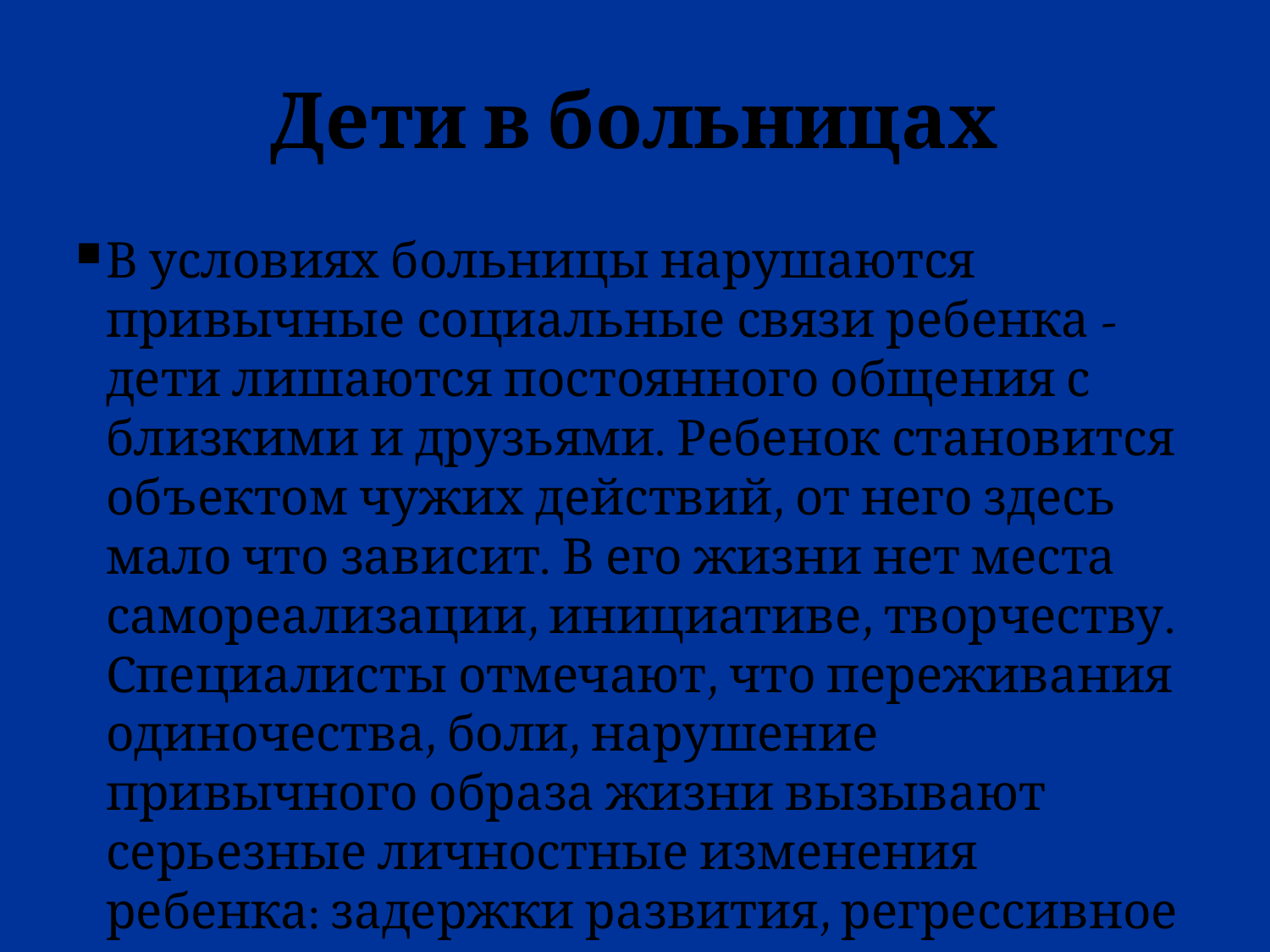

Дети в больницах
В условиях больницы нарушаются привычные социальные связи ребенка - дети лишаются постоянного общения с близкими и друзьями. Ребенок становится объектом чужих действий, от него здесь мало что зависит. В его жизни нет места самореализации, инициативе, творчеству. Специалисты отмечают, что переживания одиночества, боли, нарушение привычного образа жизни вызывают серьезные личностные изменения ребенка: задержки развития, регрессивное поведение, эмоциональную отрешенность.